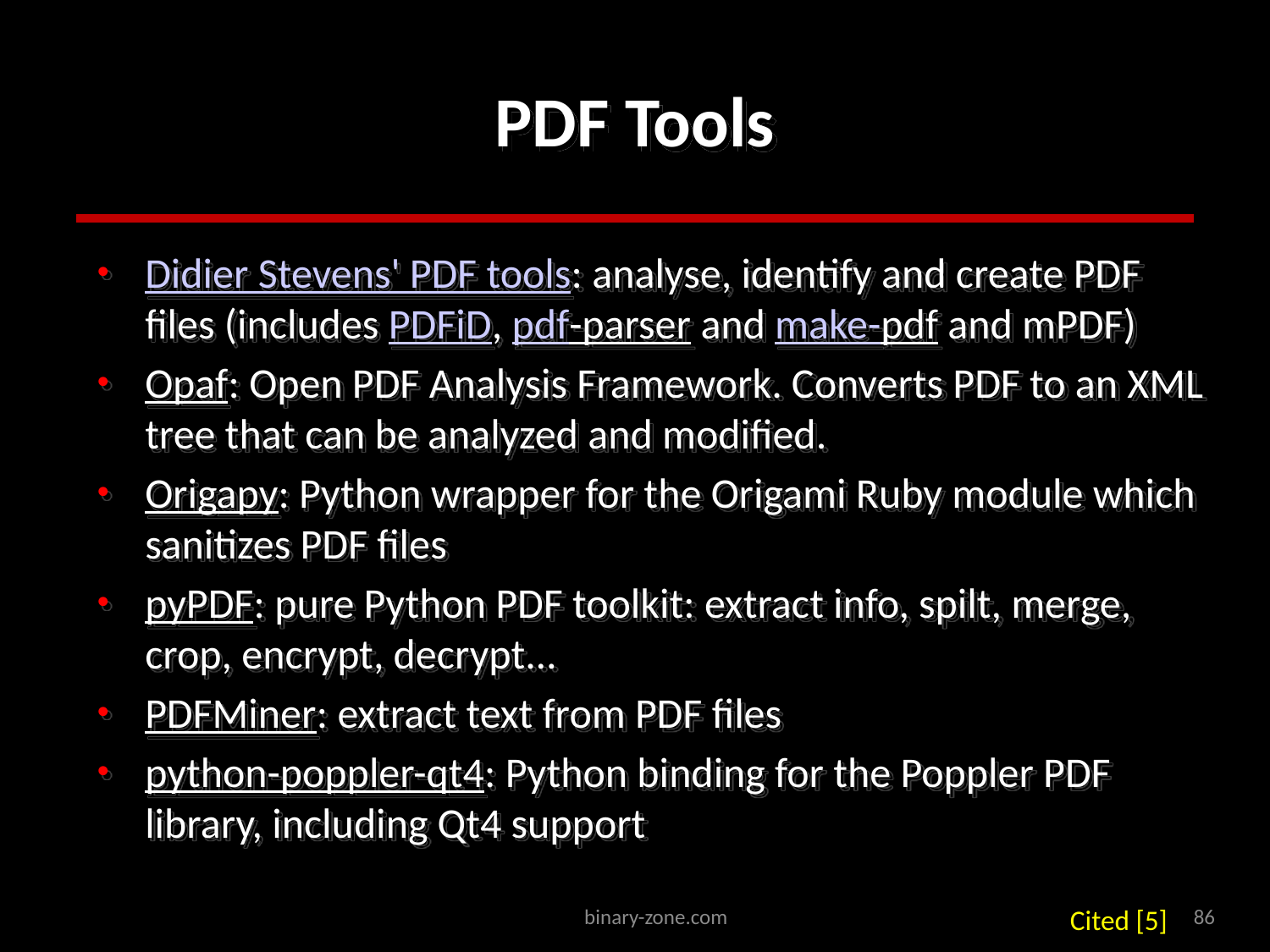

# PDF Tools
Didier Stevens' PDF tools: analyse, identify and create PDF files (includes PDFiD, pdf-parser and make-pdf and mPDF)
Opaf: Open PDF Analysis Framework. Converts PDF to an XML tree that can be analyzed and modified.
Origapy: Python wrapper for the Origami Ruby module which sanitizes PDF files
pyPDF: pure Python PDF toolkit: extract info, spilt, merge, crop, encrypt, decrypt...
PDFMiner: extract text from PDF files
python-poppler-qt4: Python binding for the Poppler PDF library, including Qt4 support
Cited [5]